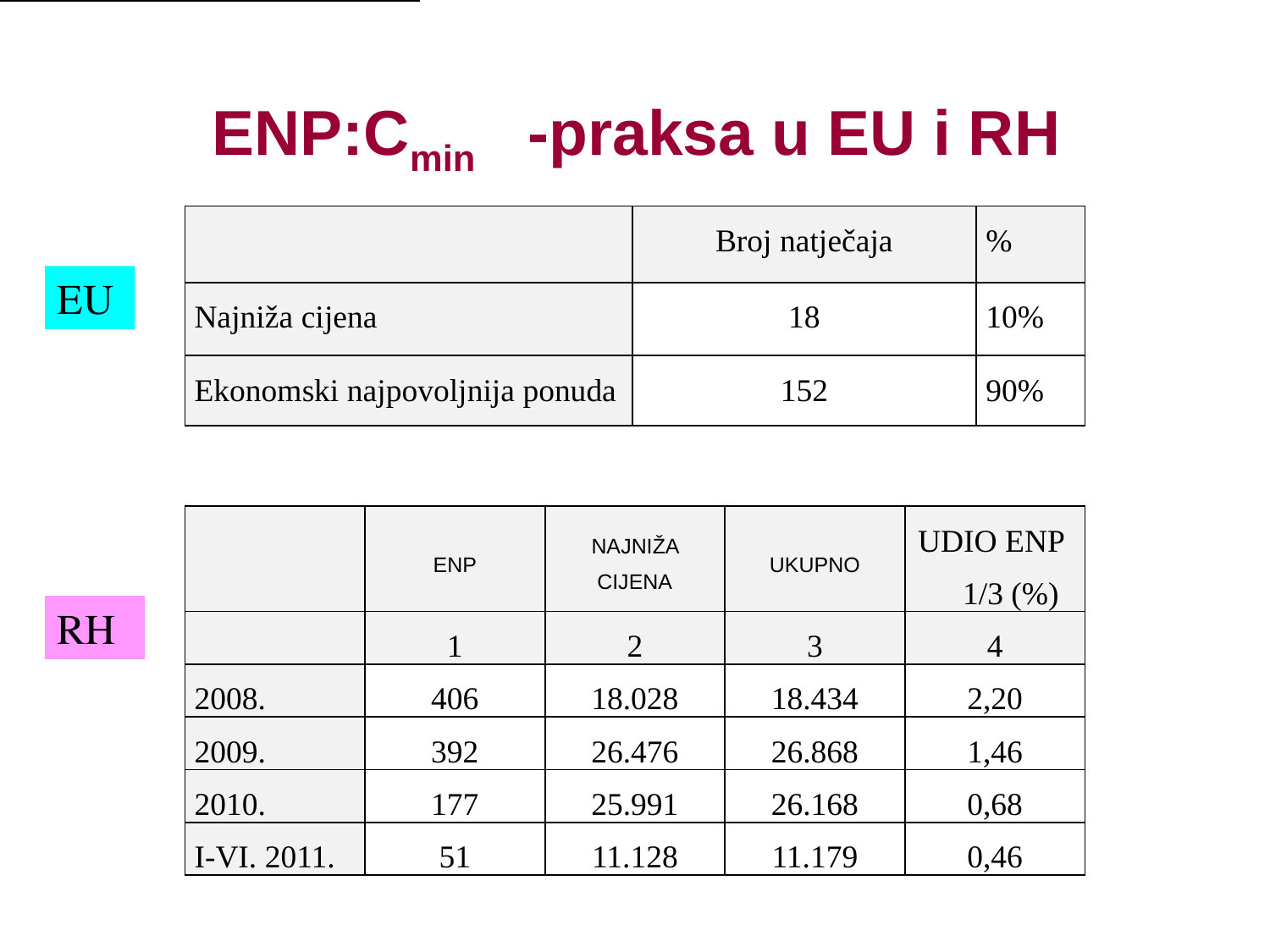

# ENP:Cmin   -praksa u EU i RH
|  | Broj natječaja | % |
| --- | --- | --- |
| Najniža cijena | 18 | 10% |
| Ekonomski najpovoljnija ponuda | 152 | 90% |
EU
|  | ENP | NAJNIŽA CIJENA | UKUPNO | UDIO ENP 1/3 (%) |
| --- | --- | --- | --- | --- |
|  | 1 | 2 | 3 | 4 |
| 2008. | 406 | 18.028 | 18.434 | 2,20 |
| 2009. | 392 | 26.476 | 26.868 | 1,46 |
| 2010. | 177 | 25.991 | 26.168 | 0,68 |
| I-VI. 2011. | 51 | 11.128 | 11.179 | 0,46 |
RH
5